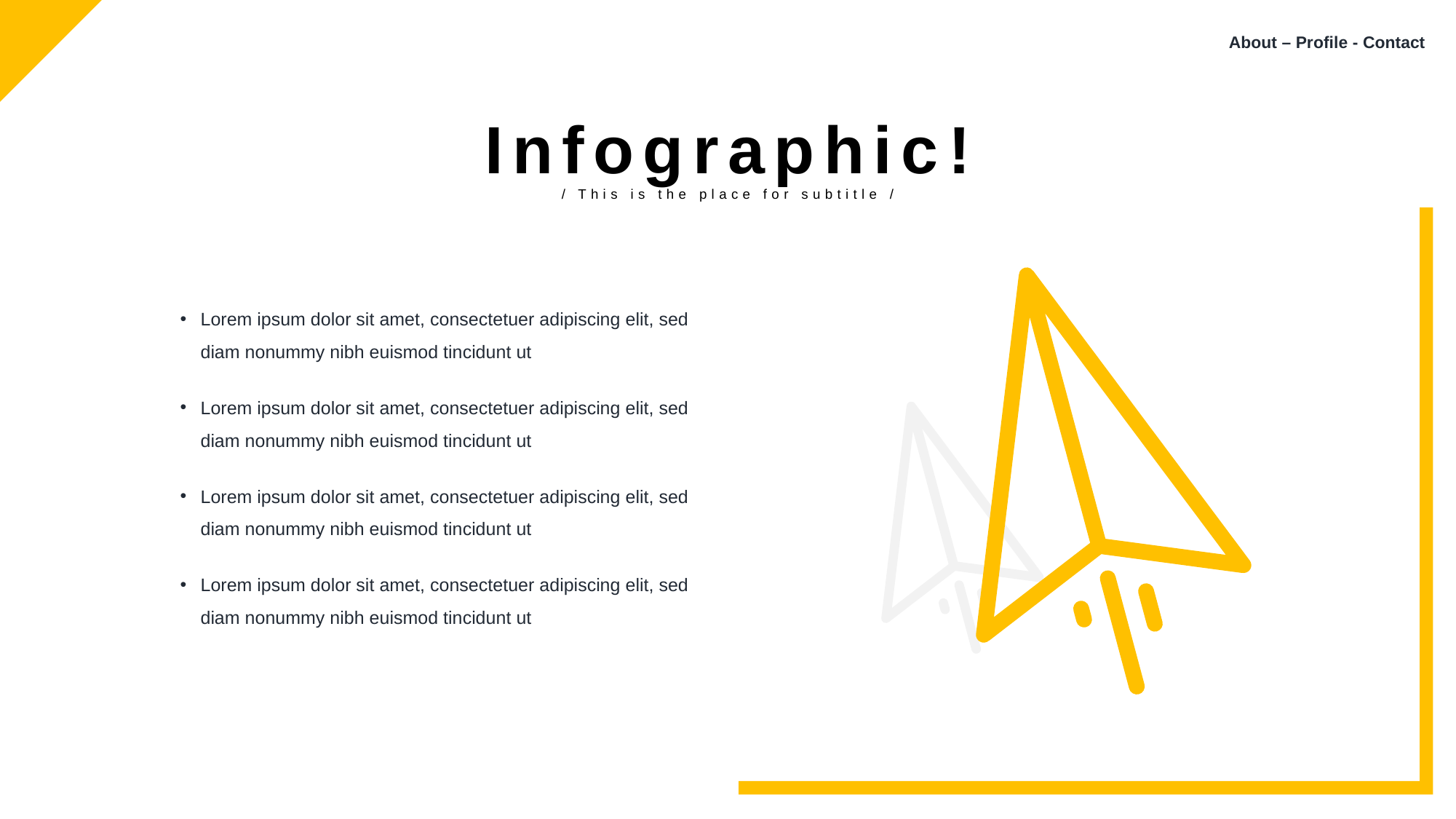

About – Profile - Contact
Infographic!
/ This is the place for subtitle /

Lorem ipsum dolor sit amet, consectetuer adipiscing elit, sed diam nonummy nibh euismod tincidunt ut

Lorem ipsum dolor sit amet, consectetuer adipiscing elit, sed diam nonummy nibh euismod tincidunt ut

Lorem ipsum dolor sit amet, consectetuer adipiscing elit, sed diam nonummy nibh euismod tincidunt ut
Lorem ipsum dolor sit amet, consectetuer adipiscing elit, sed diam nonummy nibh euismod tincidunt ut